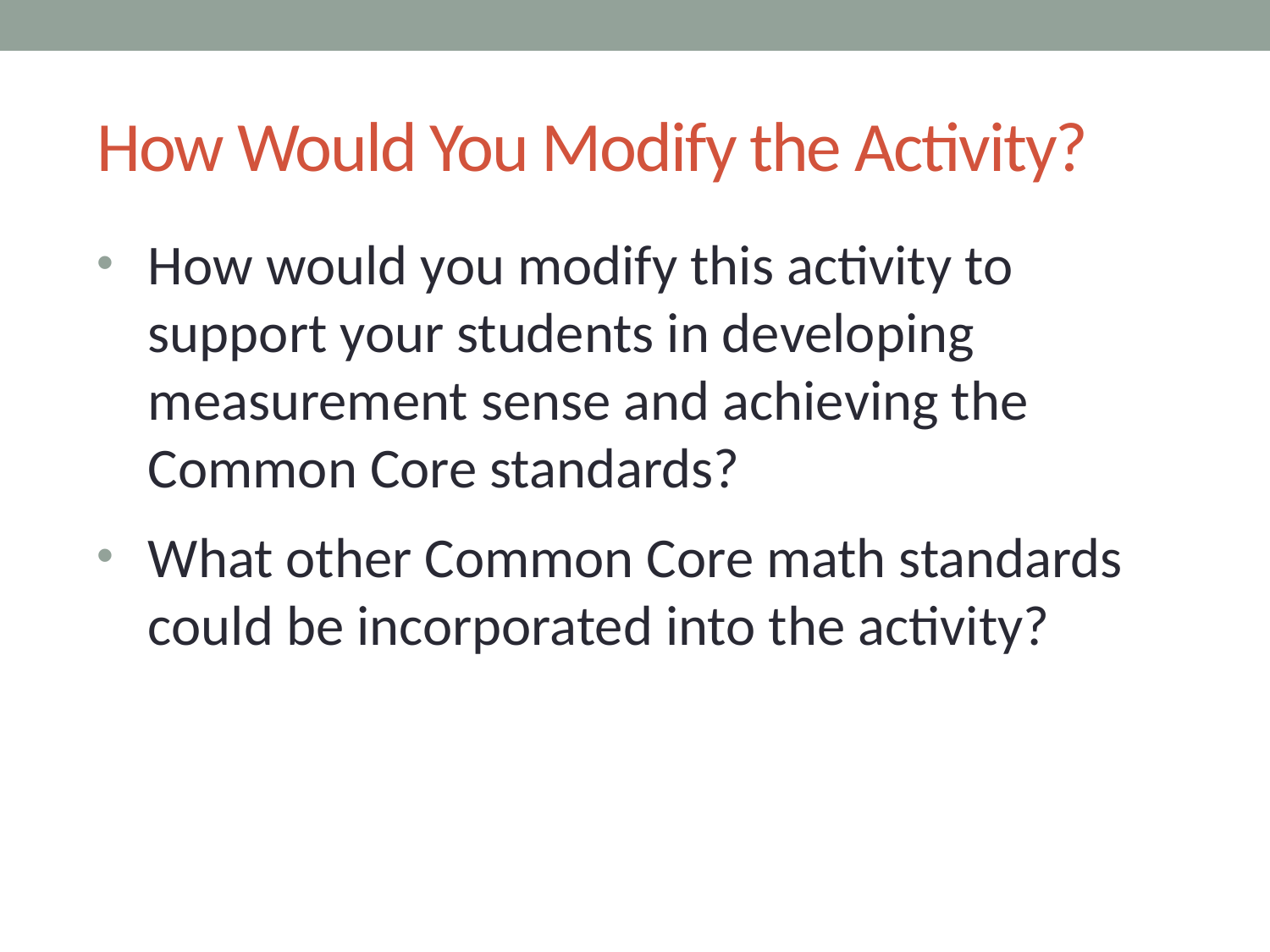

# How Would You Modify the Activity?
How would you modify this activity to support your students in developing measurement sense and achieving the Common Core standards?
What other Common Core math standards could be incorporated into the activity?